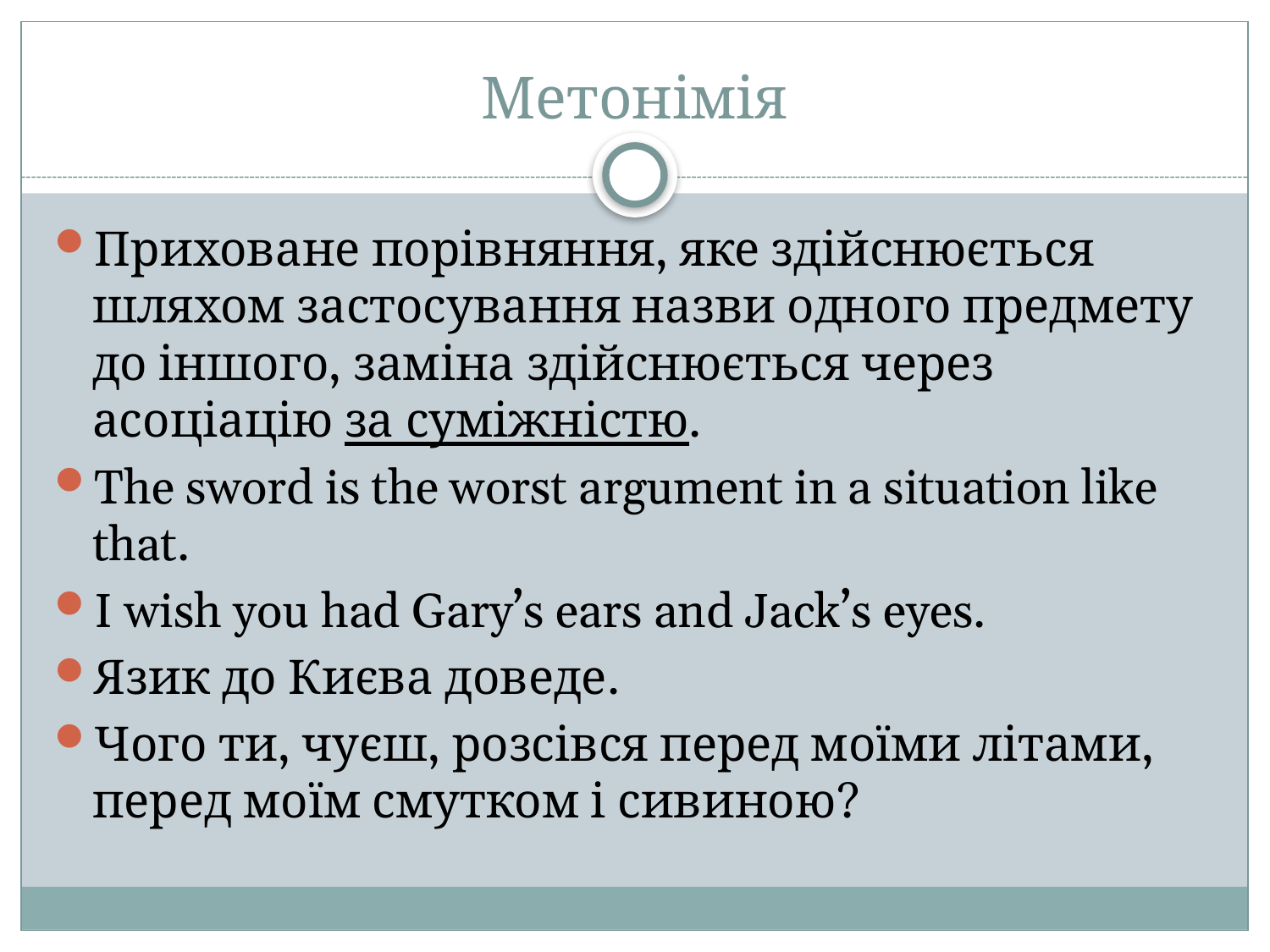

# Метонімія
Приховане порівняння, яке здійснюється шляхом застосування назви одного предмету до іншого, заміна здійснюється через асоціацію за суміжністю.
The sword is the worst argument in a situation like that.
I wish you had Gary’s ears and Jack’s eyes.
Язик до Києва доведе.
Чого ти, чуєш, розсівся перед моїми літами, перед моїм смутком і сивиною?